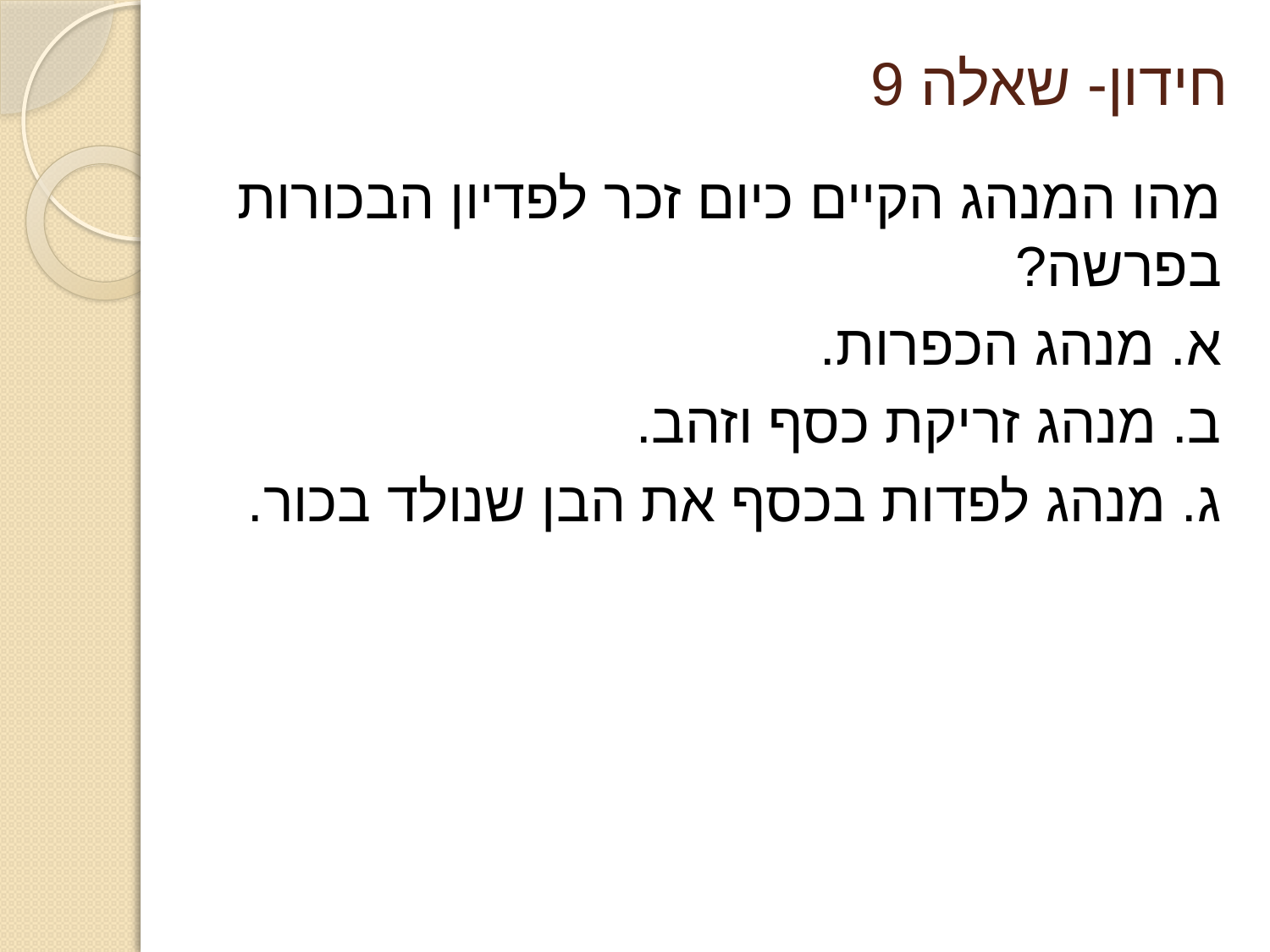

# חידון- שאלה 9
מהו המנהג הקיים כיום זכר לפדיון הבכורות בפרשה?
א. מנהג הכפרות.
ב. מנהג זריקת כסף וזהב.
ג. מנהג לפדות בכסף את הבן שנולד בכור.